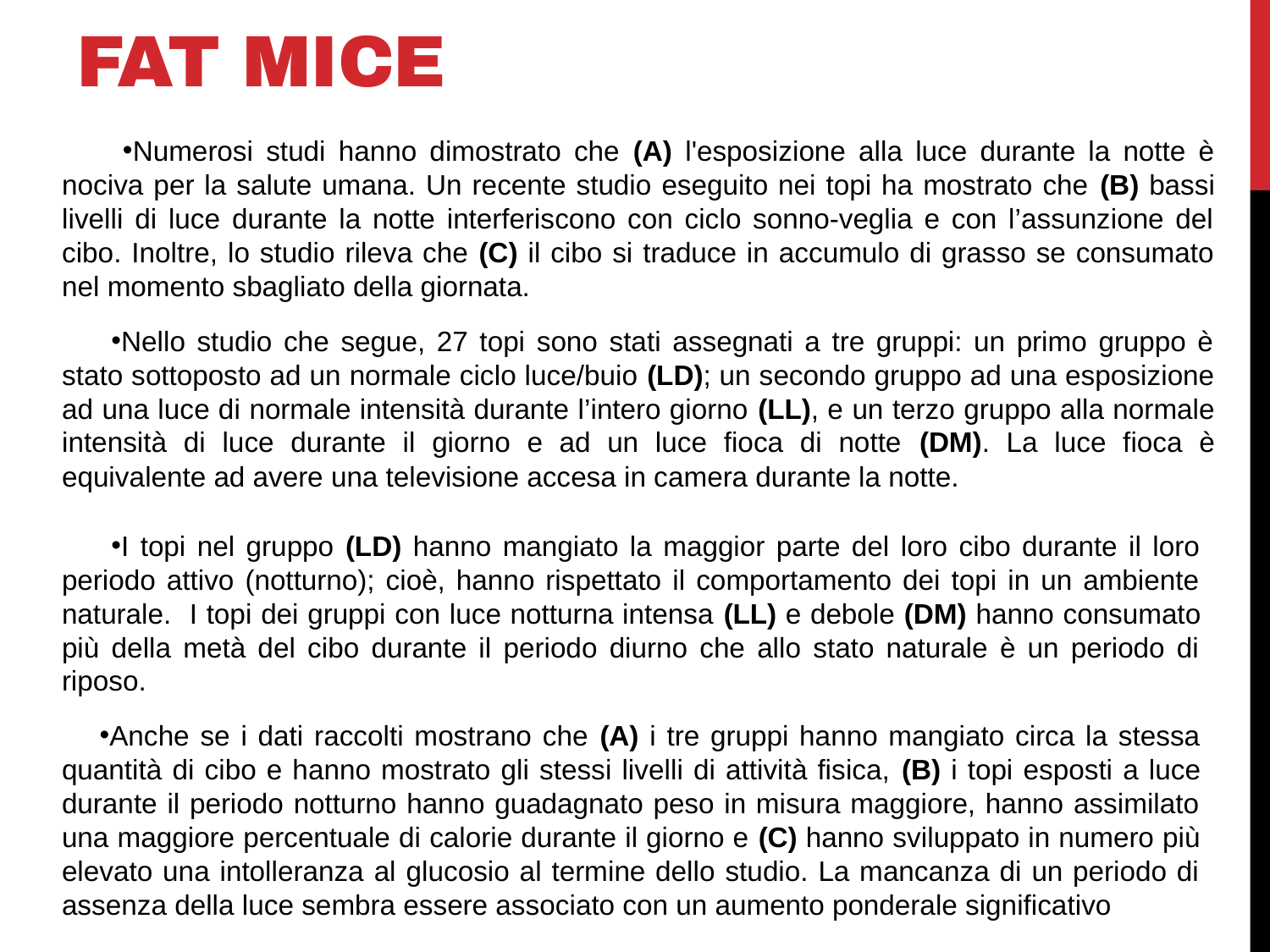

# Fat Mice
Numerosi studi hanno dimostrato che (A) l'esposizione alla luce durante la notte è nociva per la salute umana. Un recente studio eseguito nei topi ha mostrato che (B) bassi livelli di luce durante la notte interferiscono con ciclo sonno-veglia e con l’assunzione del cibo. Inoltre, lo studio rileva che (C) il cibo si traduce in accumulo di grasso se consumato nel momento sbagliato della giornata.
Nello studio che segue, 27 topi sono stati assegnati a tre gruppi: un primo gruppo è stato sottoposto ad un normale ciclo luce/buio (LD); un secondo gruppo ad una esposizione ad una luce di normale intensità durante l’intero giorno (LL), e un terzo gruppo alla normale intensità di luce durante il giorno e ad un luce fioca di notte (DM). La luce fioca è equivalente ad avere una televisione accesa in camera durante la notte.

I topi nel gruppo (LD) hanno mangiato la maggior parte del loro cibo durante il loro periodo attivo (notturno); cioè, hanno rispettato il comportamento dei topi in un ambiente naturale.  I topi dei gruppi con luce notturna intensa (LL) e debole (DM) hanno consumato più della metà del cibo durante il periodo diurno che allo stato naturale è un periodo di riposo.
Anche se i dati raccolti mostrano che (A) i tre gruppi hanno mangiato circa la stessa quantità di cibo e hanno mostrato gli stessi livelli di attività fisica, (B) i topi esposti a luce durante il periodo notturno hanno guadagnato peso in misura maggiore, hanno assimilato una maggiore percentuale di calorie durante il giorno e (C) hanno sviluppato in numero più elevato una intolleranza al glucosio al termine dello studio. La mancanza di un periodo di assenza della luce sembra essere associato con un aumento ponderale significativo